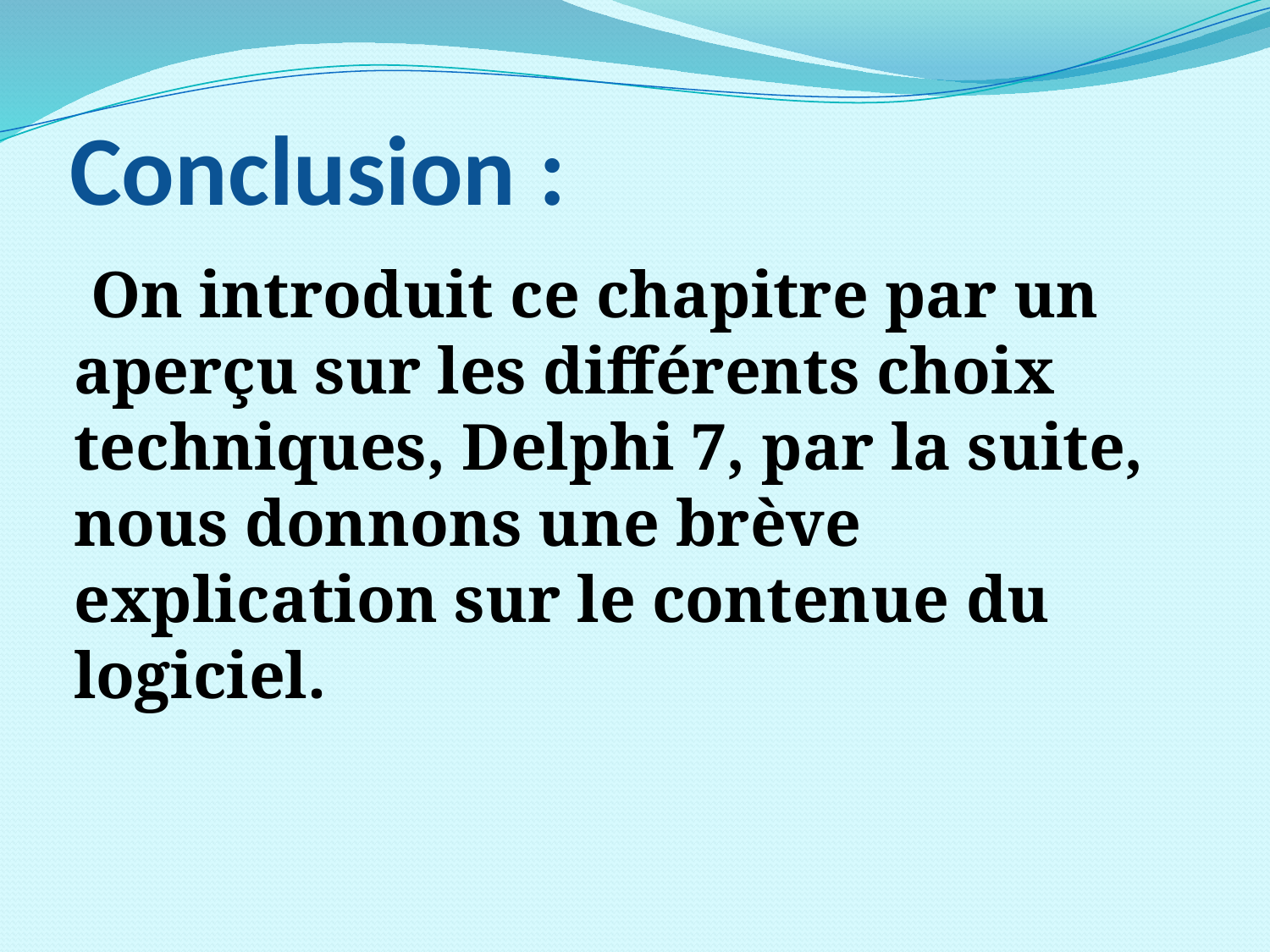

# Conclusion :
 On introduit ce chapitre par un aperçu sur les différents choix techniques, Delphi 7, par la suite, nous donnons une brève explication sur le contenue du logiciel.